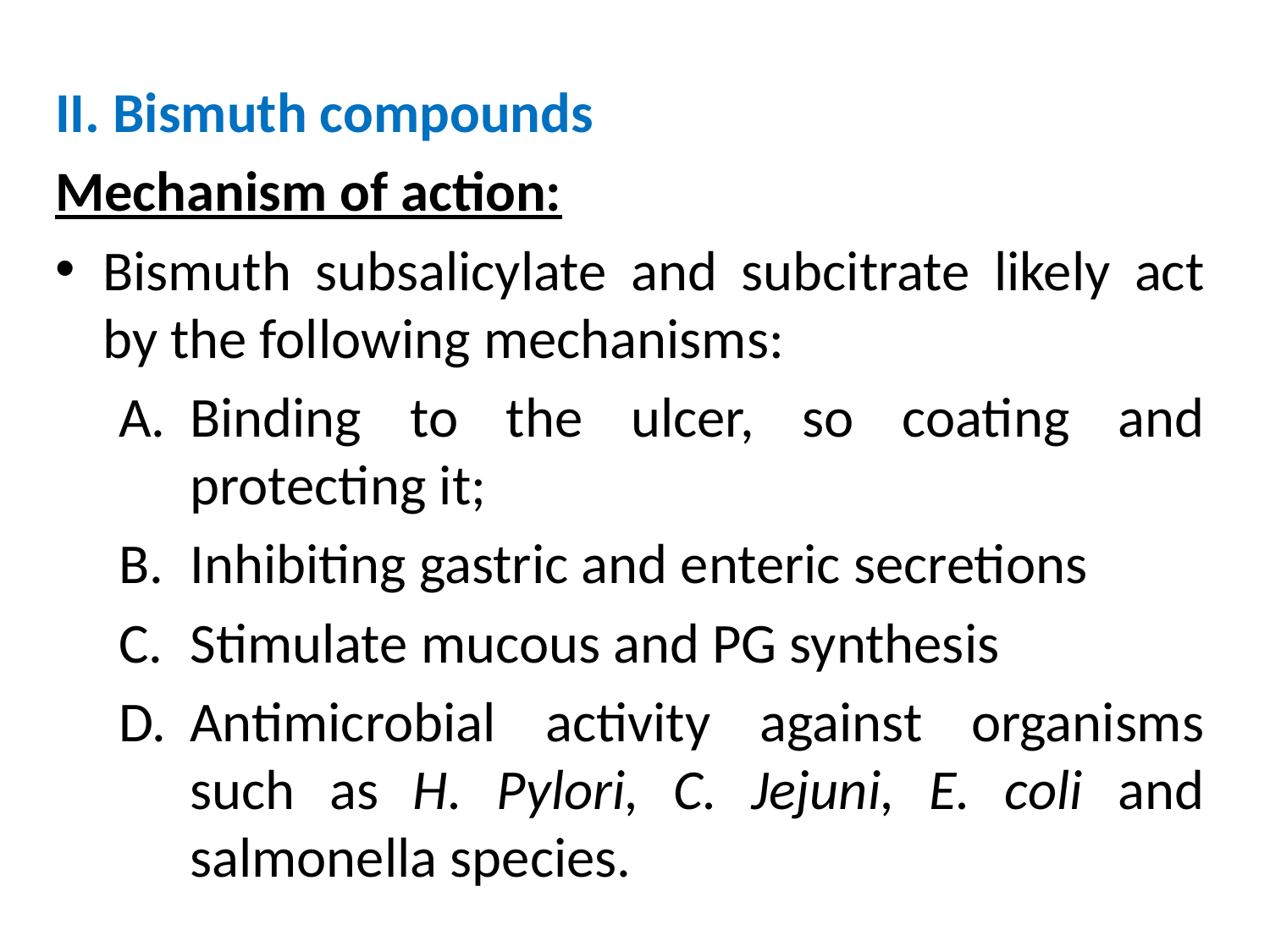

II. Bismuth compounds
Mechanism of action:
Bismuth subsalicylate and subcitrate likely act by the following mechanisms:
Binding to the ulcer, so coating and protecting it;
Inhibiting gastric and enteric secretions
Stimulate mucous and PG synthesis
Antimicrobial activity against organisms such as H. Pylori, C. Jejuni, E. coli and salmonella species.